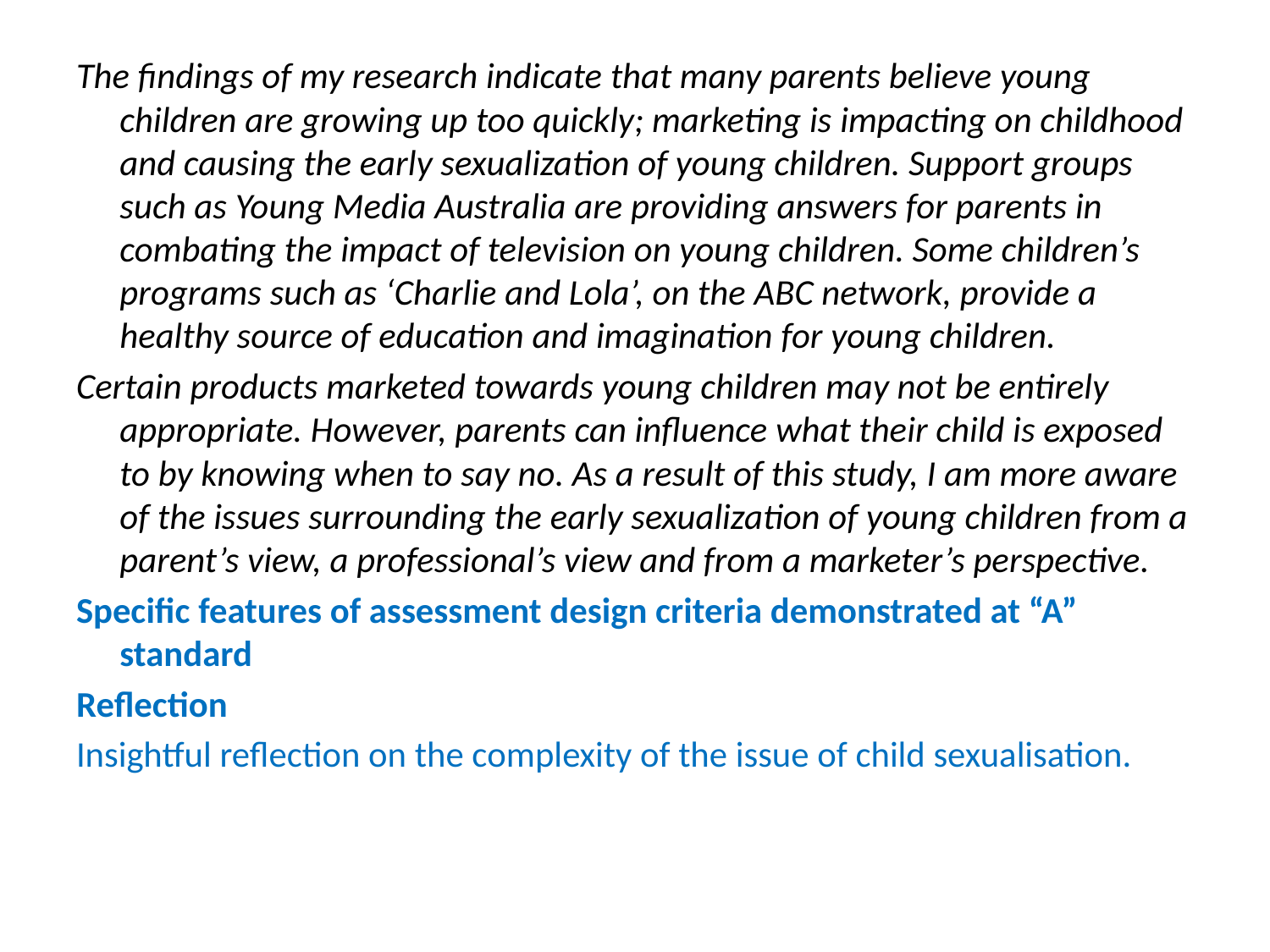

The findings of my research indicate that many parents believe young children are growing up too quickly; marketing is impacting on childhood and causing the early sexualization of young children. Support groups such as Young Media Australia are providing answers for parents in combating the impact of television on young children. Some children’s programs such as ‘Charlie and Lola’, on the ABC network, provide a healthy source of education and imagination for young children.
Certain products marketed towards young children may not be entirely appropriate. However, parents can influence what their child is exposed to by knowing when to say no. As a result of this study, I am more aware of the issues surrounding the early sexualization of young children from a parent’s view, a professional’s view and from a marketer’s perspective.
Specific features of assessment design criteria demonstrated at “A” standard
Reflection
Insightful reflection on the complexity of the issue of child sexualisation.